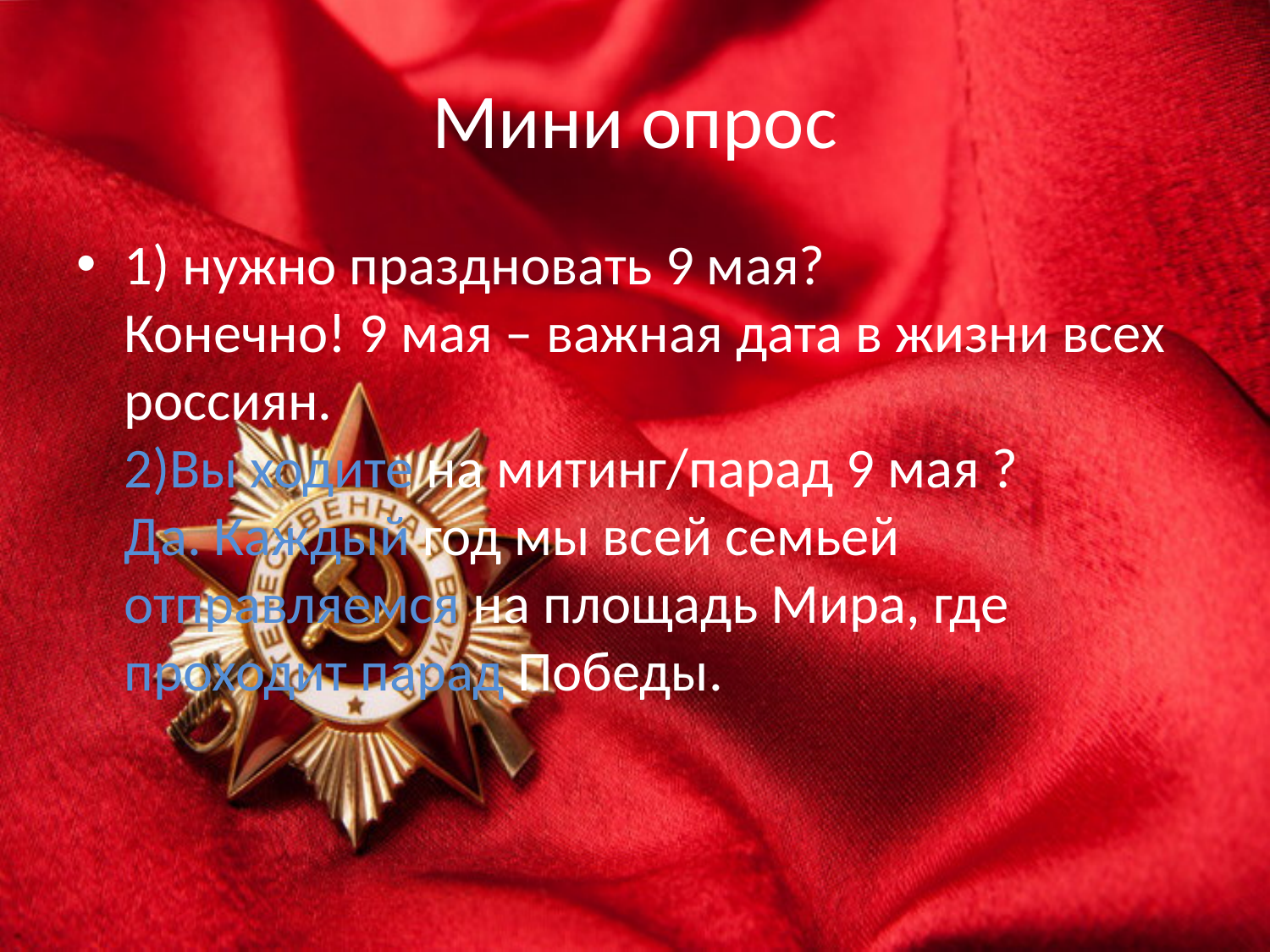

# Мини опрос
1) нужно праздновать 9 мая?
Конечно! 9 мая – важная дата в жизни всех россиян.
2)Вы ходите на митинг/парад 9 мая ?
Да. Каждый год мы всей семьей отправляемся на площадь Мира, где проходит парад Победы.